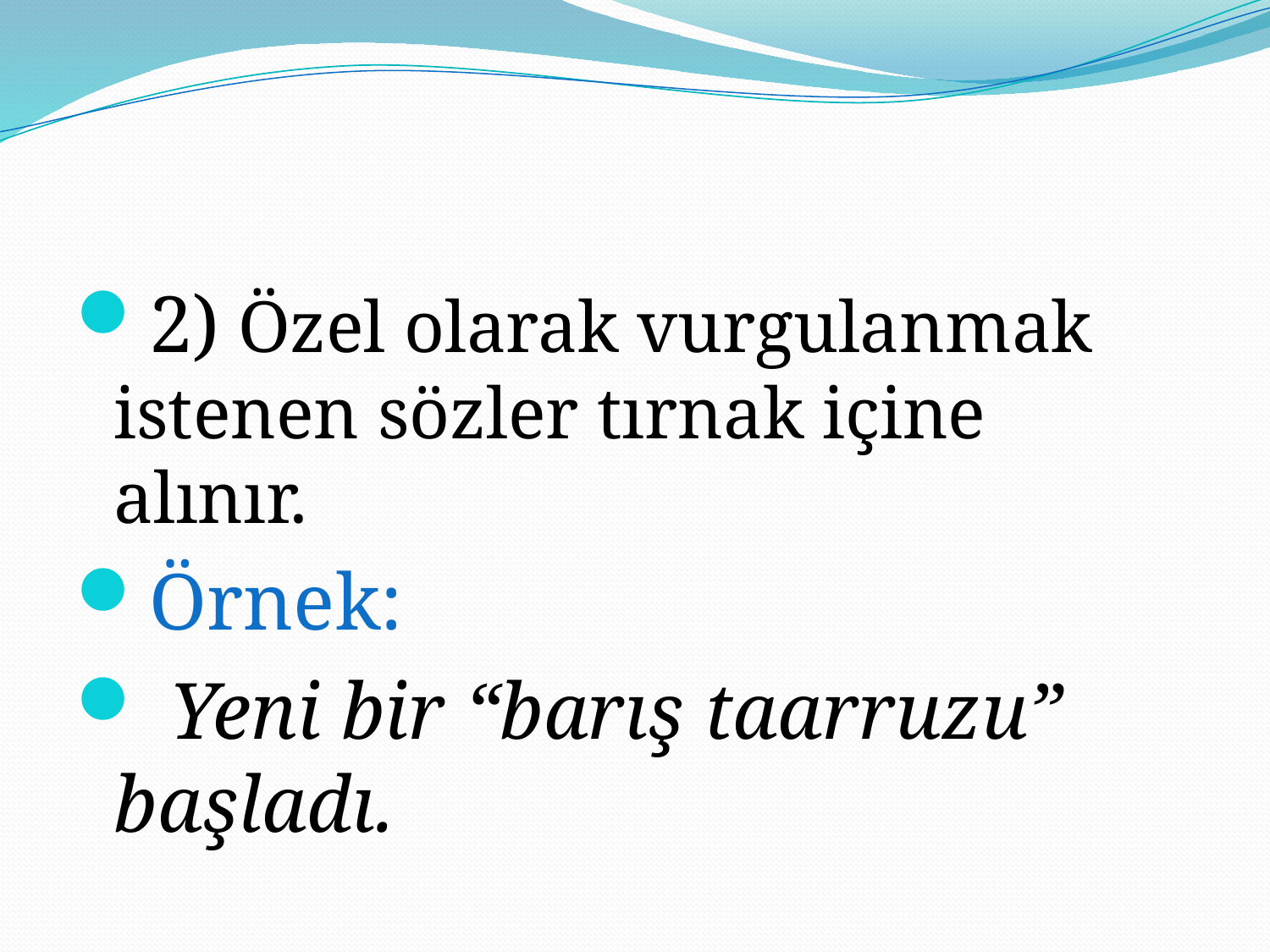

#
2) Özel olarak vurgulanmak istenen sözler tırnak içine alınır.
Örnek:
 Yeni bir “barış taarruzu” başladı.